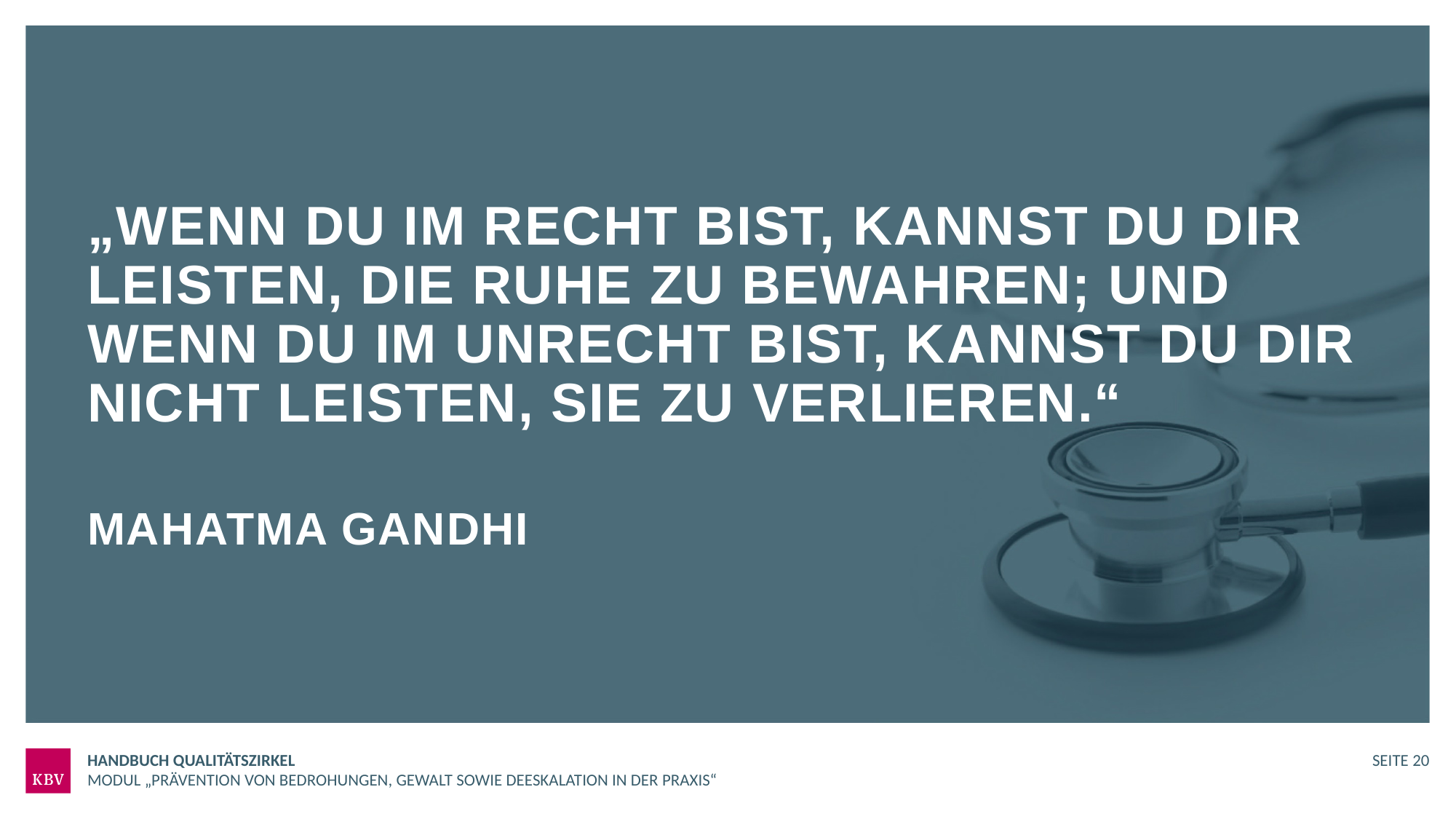

„Wenn du im Recht bist, kannst du dir leisten, die Ruhe zu bewahren; und wenn du im Unrecht bist, kannst du dir nicht leisten, sie zu verlieren.“

Mahatma Gandhi

Handbuch Qualitätszirkel
Seite 20
Modul „Prävention von Bedrohungen, Gewalt sowie Deeskalation in der Praxis“